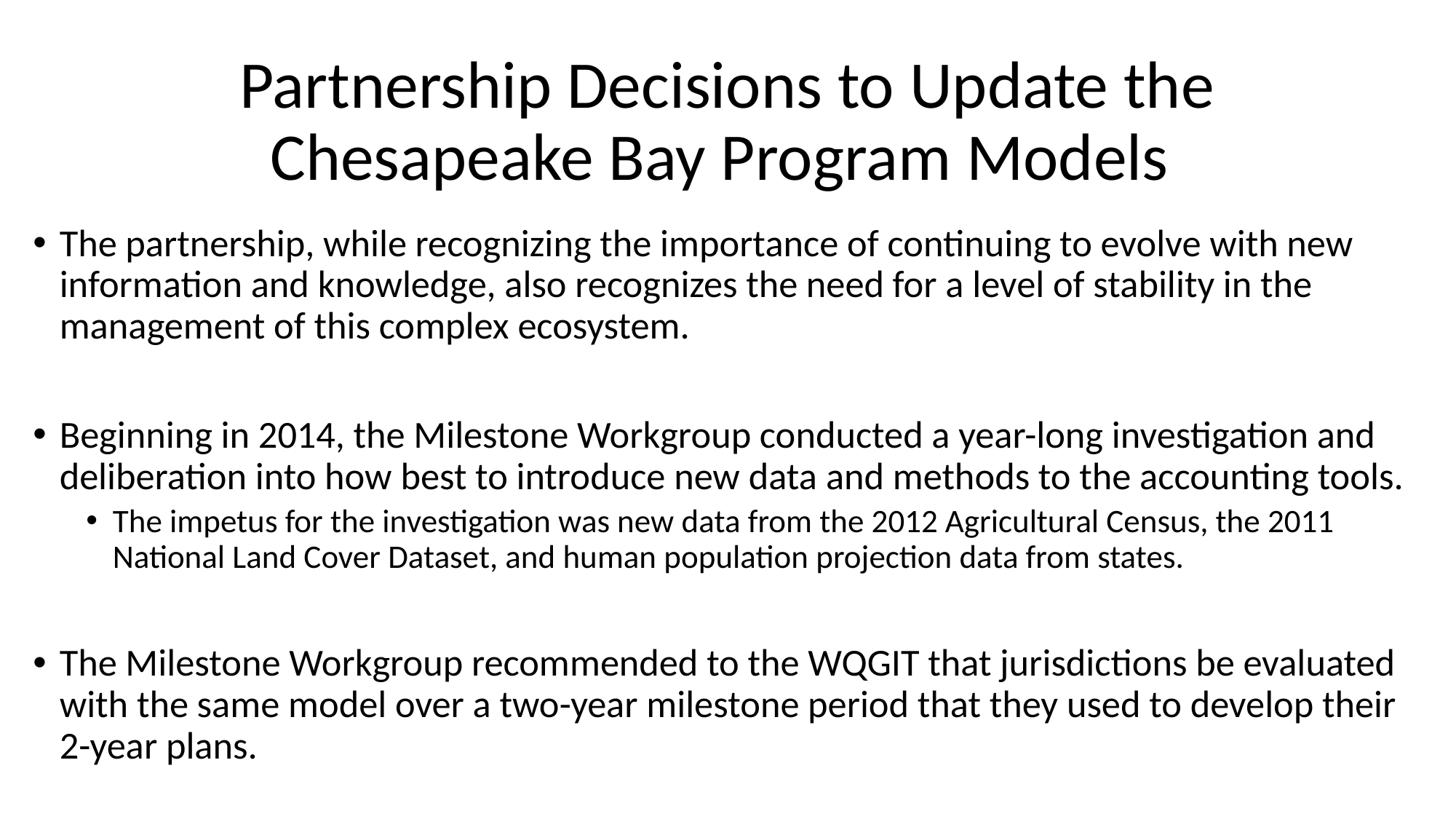

# Partnership Decisions to Update the Chesapeake Bay Program Models
The partnership, while recognizing the importance of continuing to evolve with new information and knowledge, also recognizes the need for a level of stability in the management of this complex ecosystem.

Beginning in 2014, the Milestone Workgroup conducted a year-long investigation and deliberation into how best to introduce new data and methods to the accounting tools.
The impetus for the investigation was new data from the 2012 Agricultural Census, the 2011 National Land Cover Dataset, and human population projection data from states.

The Milestone Workgroup recommended to the WQGIT that jurisdictions be evaluated with the same model over a two-year milestone period that they used to develop their 2-year plans.